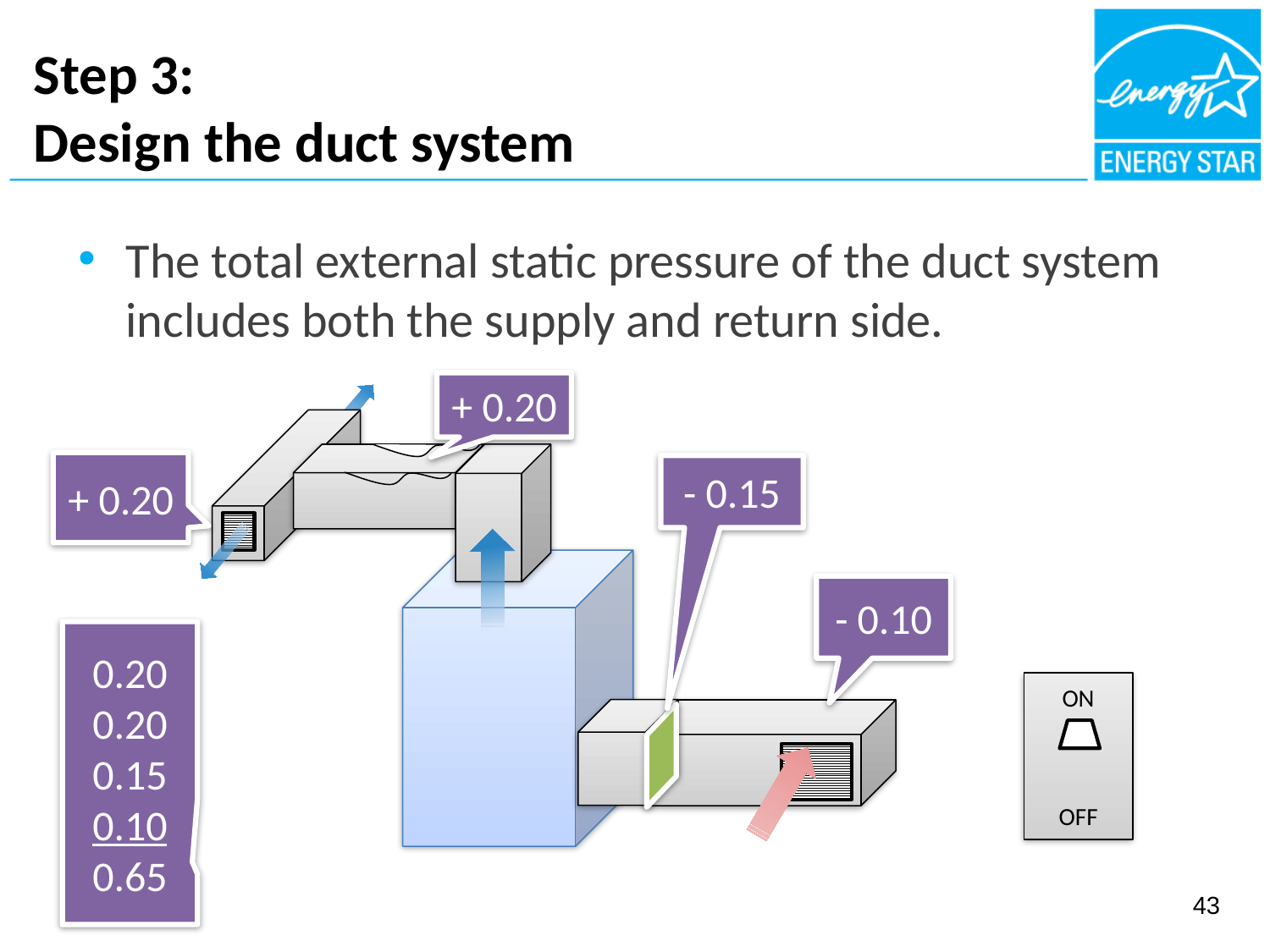

# Step 3: Design the duct system
The total external static pressure of the duct system includes both the supply and return side.
+ 0.20

+ 0.20
- 0.15

- 0.10
0.20
0.20
0.15
0.10
0.65

ON

OFF

43